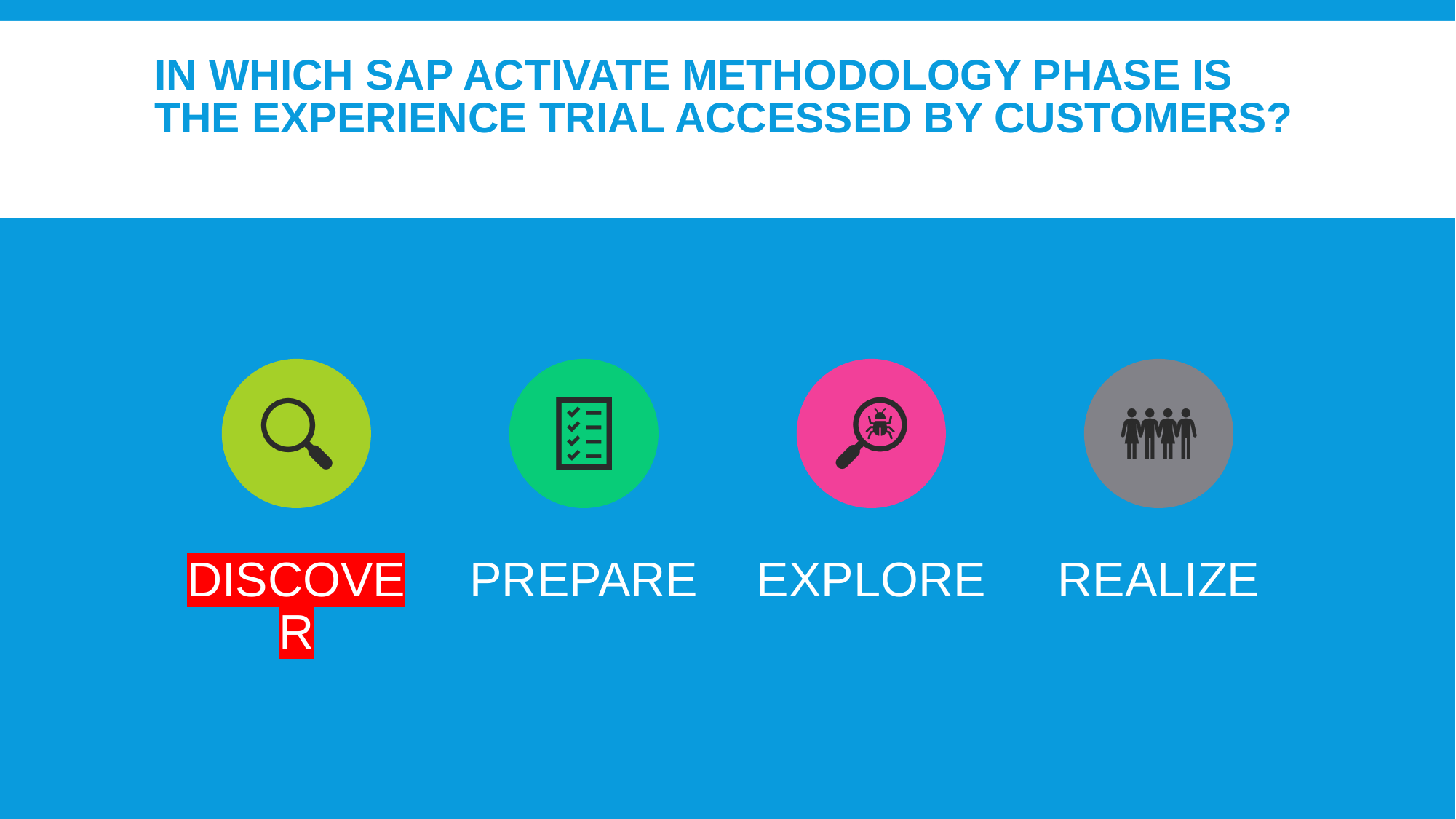

# In which SAP Activate Methodology phase is the Experience Trial accessed by customers?
Discover
Prepare
Explore
Realize